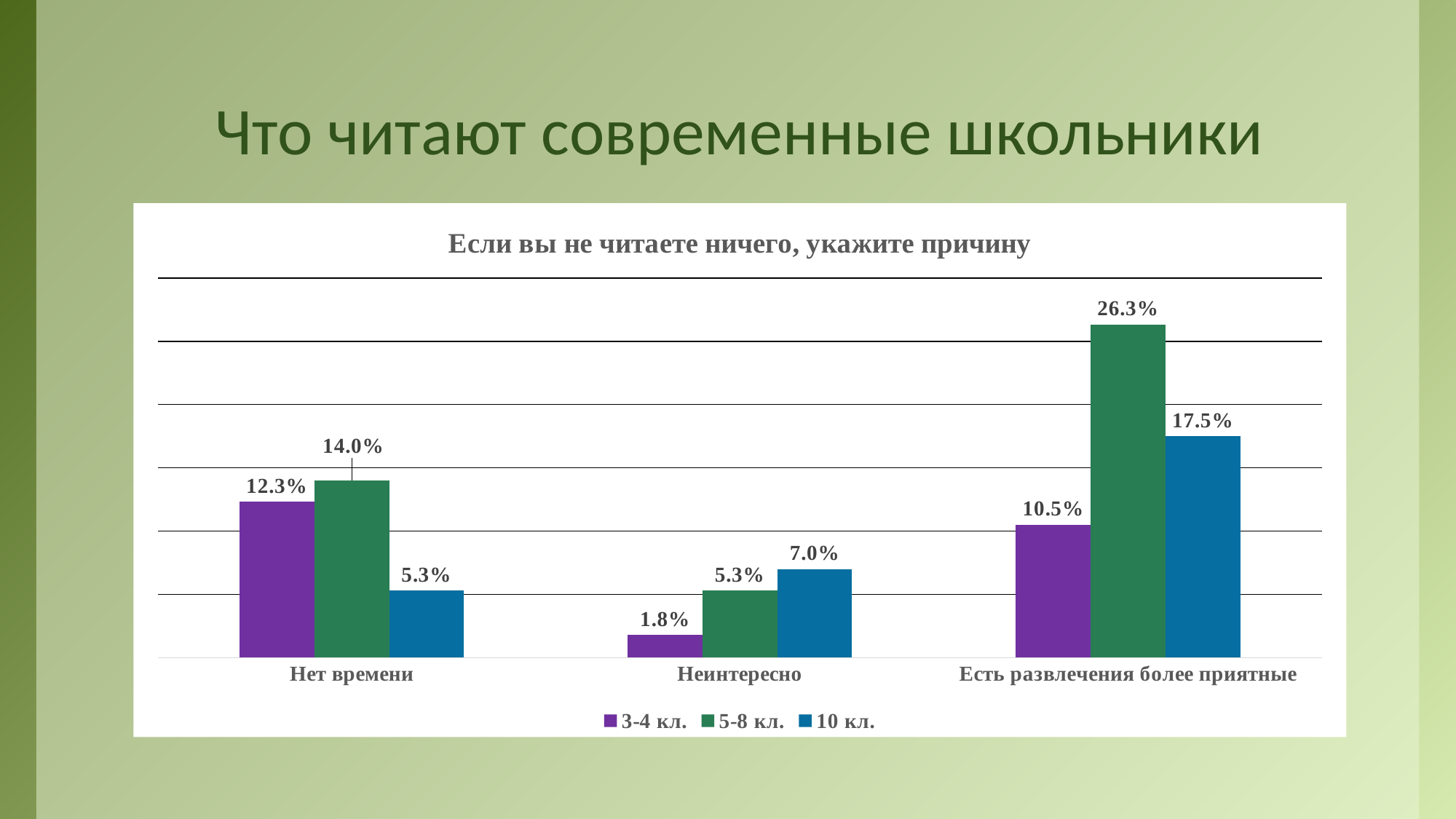

# Что читают современные школьники

### Chart: Если вы не читаете ничего, укажите причину

| Category | 3-4 кл. | 5-8 кл. | 10 кл. |
|---|---|---|---|
| Нет времени | 0.12300000000000003 | 0.14 | 0.05300000000000001 |
| Неинтересно | 0.018 | 0.05300000000000001 | 0.07000000000000002 |
| Есть развлечения более приятные | 0.10500000000000002 | 0.263 | 0.17500000000000004 |